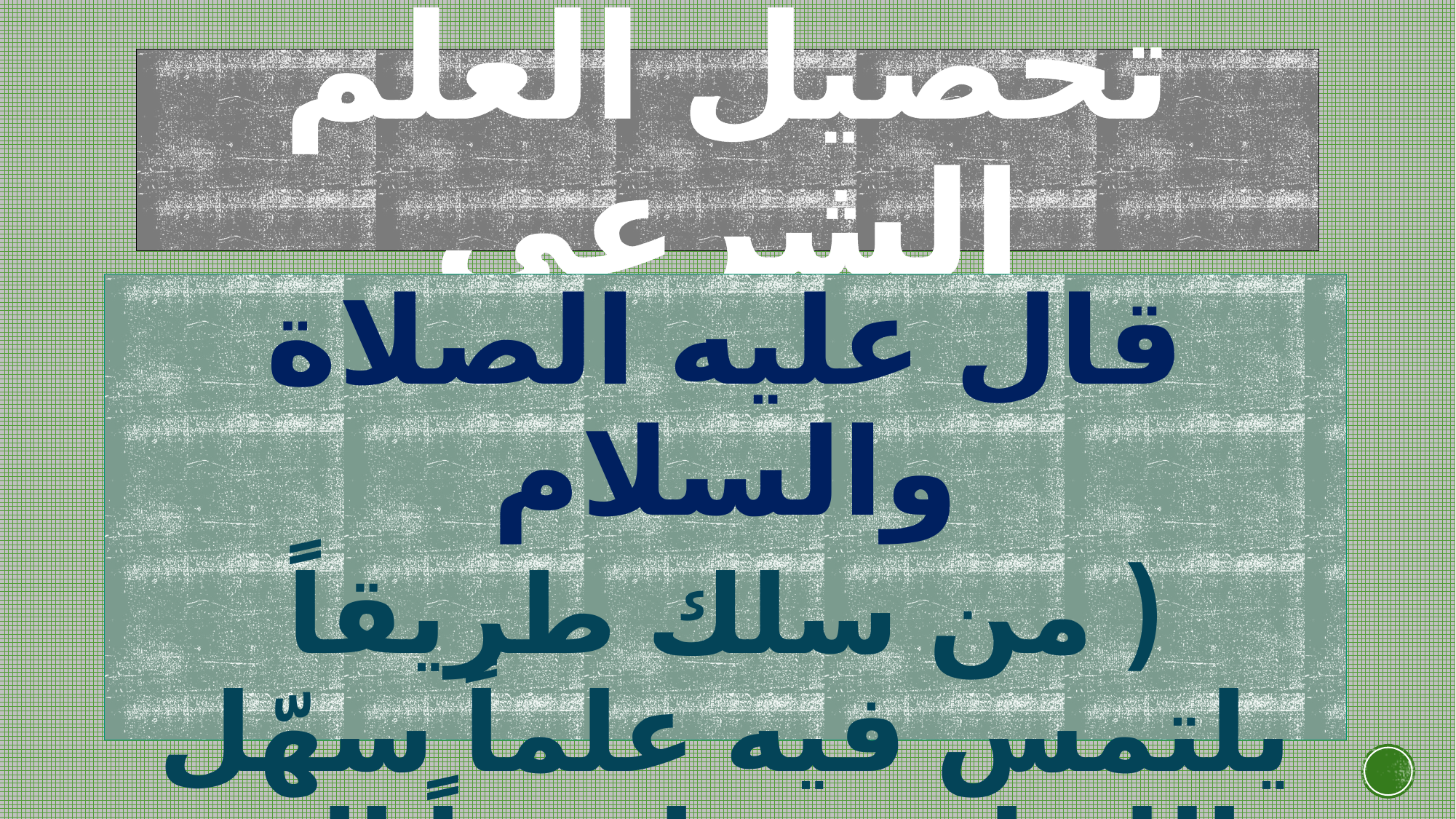

# تحصيل العلم الشرعي
قال عليه الصلاة والسلام
( من سلك طريقاً يلتمس فيه علماً سهّل الله له به طريقاً إلى الجنة )